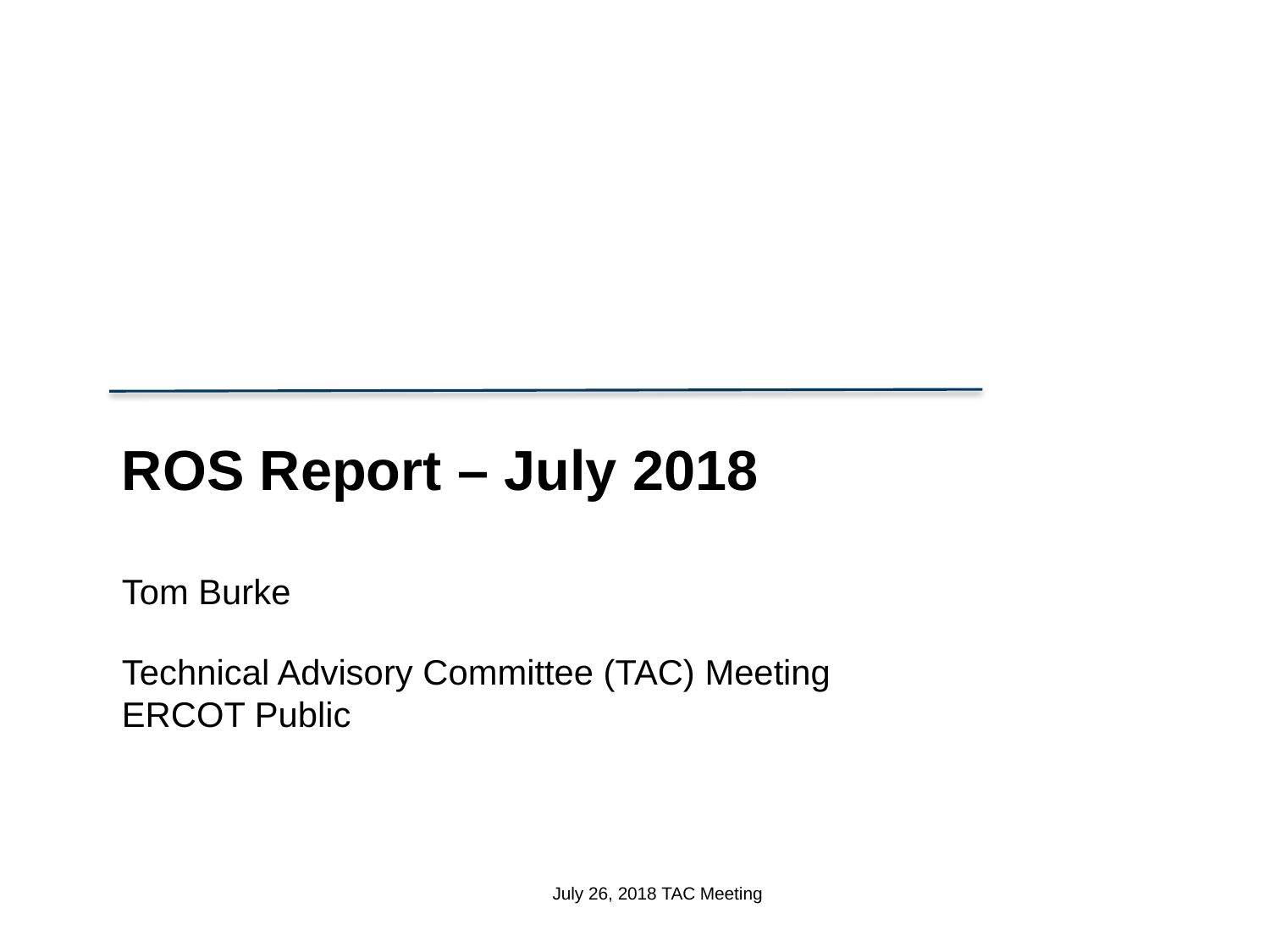

ROS Report – July 2018

Tom Burke

Technical Advisory Committee (TAC) Meeting
ERCOT Public

July 26, 2018 TAC Meeting